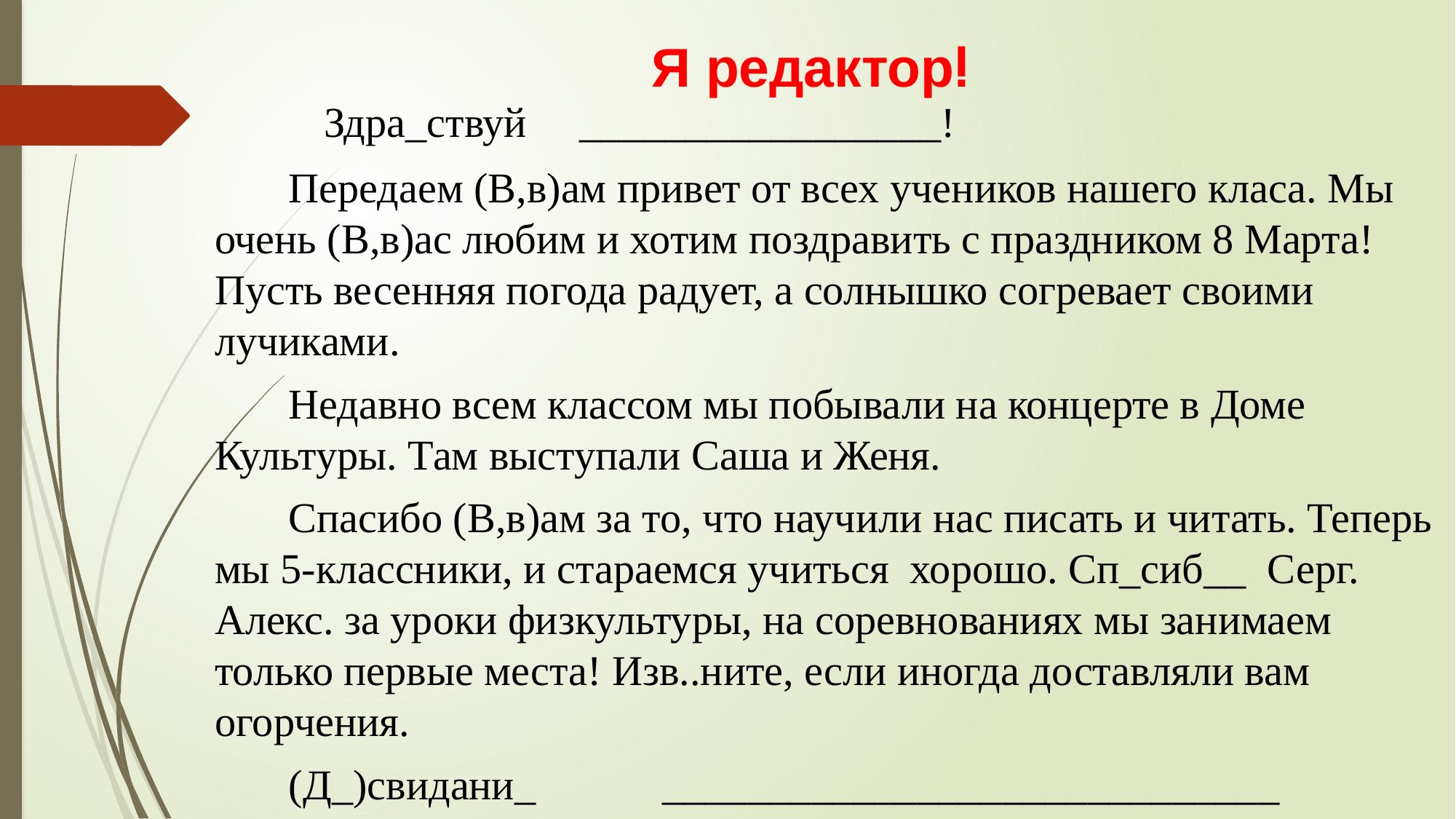

Я редактор!
	Здра_ствуй     _________________!
       Передаем (В,в)ам привет от всех учеников нашего класа. Мы очень (В,в)ас любим и хотим поздравить с праздником 8 Марта! Пусть весенняя погода радует, а солнышко согревает своими лучиками.
       Недавно всем классом мы побывали на концерте в Доме Культуры. Там выступали Саша и Женя.
       Спасибо (В,в)ам за то, что научили нас писать и читать. Теперь мы 5-классники, и стараемся учиться  хорошо. Сп_сиб__  Серг. Алекс. за уроки физкультуры, на соревнованиях мы занимаем только первые места! Изв..ните, если иногда доставляли вам огорчения.
       (Д_)свидани_            _____________________________